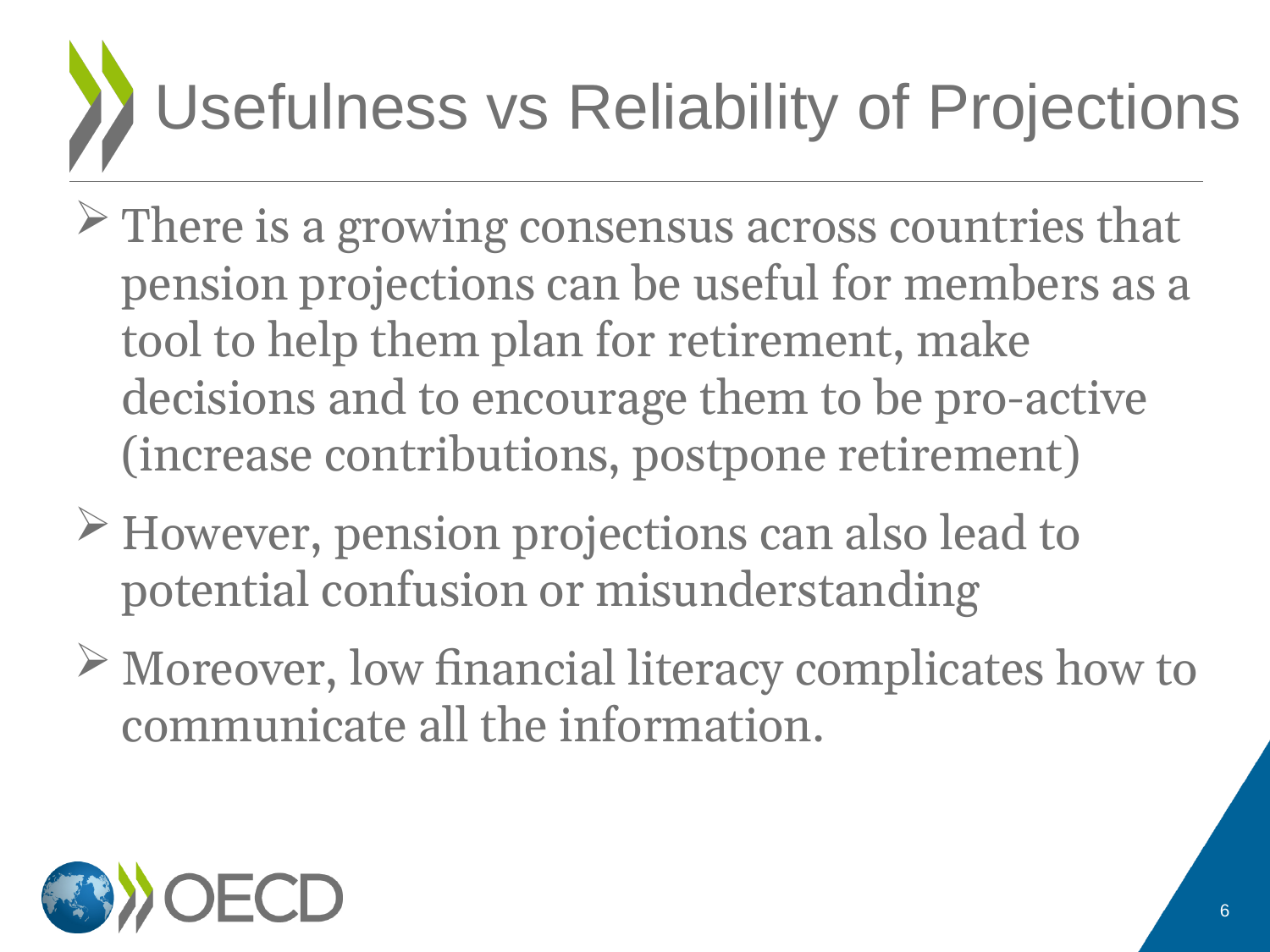

# Usefulness vs Reliability of Projections
There is a growing consensus across countries that pension projections can be useful for members as a tool to help them plan for retirement, make decisions and to encourage them to be pro-active (increase contributions, postpone retirement)
However, pension projections can also lead to potential confusion or misunderstanding
Moreover, low financial literacy complicates how to communicate all the information.
6